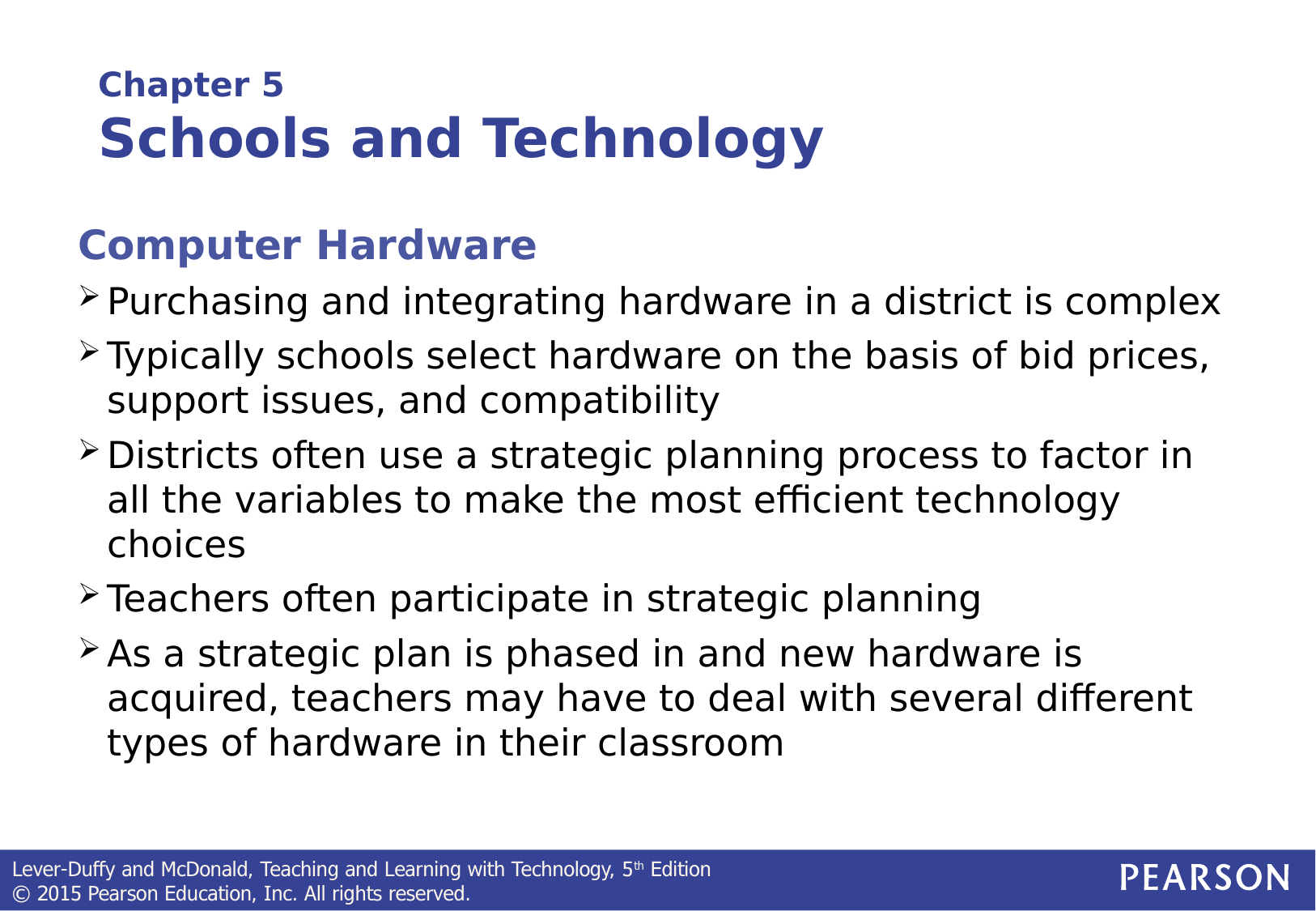

Chapter 5
Schools and Technology
Computer Hardware
Purchasing and integrating hardware in a district is complex
Typically schools select hardware on the basis of bid prices, support issues, and compatibility
Districts often use a strategic planning process to factor in all the variables to make the most efficient technology choices
Teachers often participate in strategic planning
As a strategic plan is phased in and new hardware is acquired, teachers may have to deal with several different types of hardware in their classroom